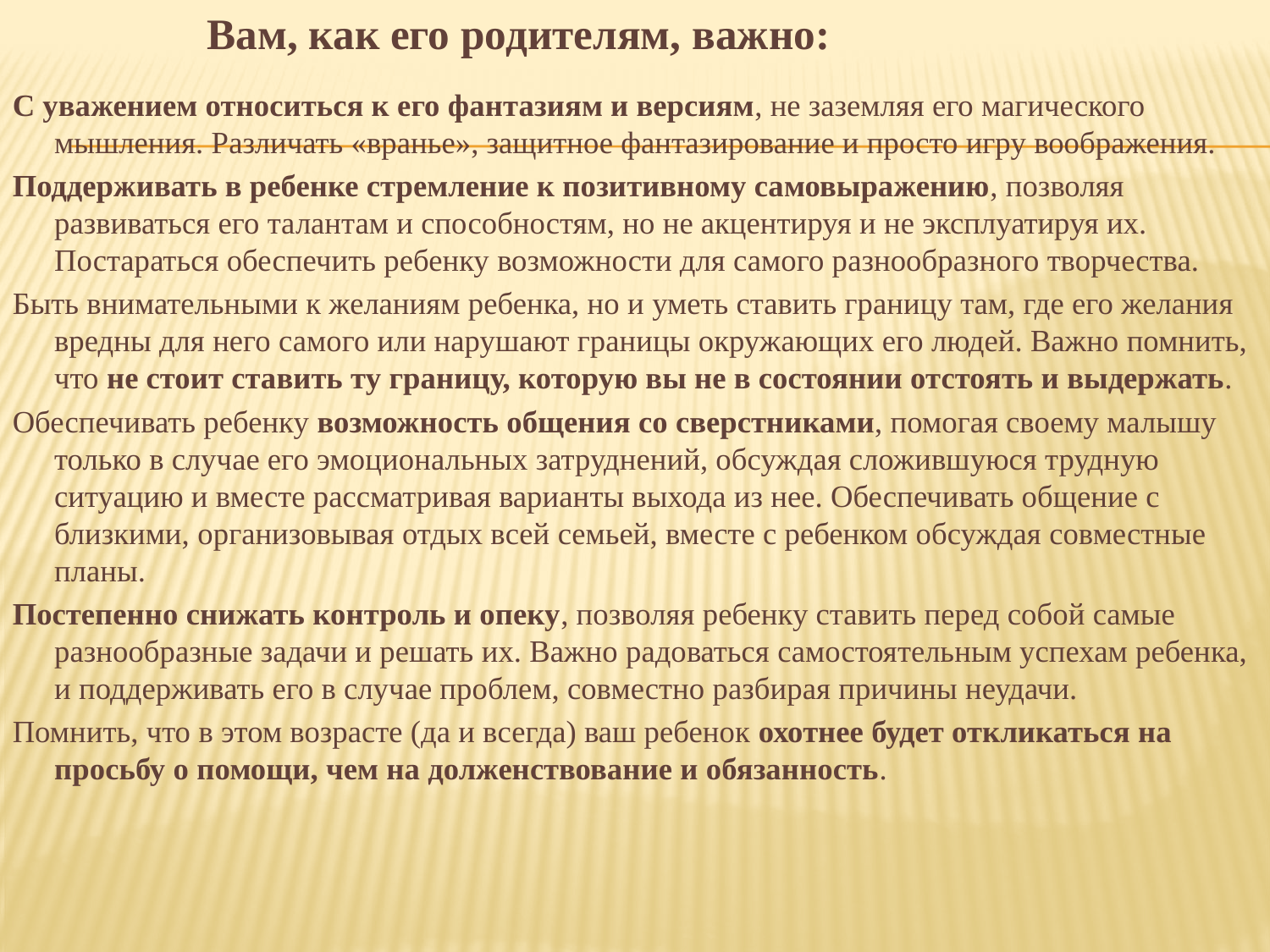

Вам, как его родителям, важно:

С уважением относиться к его фантазиям и версиям, не заземляя его магического мышления. Различать «вранье», защитное фантазирование и просто игру воображения.
Поддерживать в ребенке стремление к позитивному самовыражению, позволяя развиваться его талантам и способностям, но не акцентируя и не эксплуатируя их. Постараться обеспечить ребенку возможности для самого разнообразного творчества.
Быть внимательными к желаниям ребенка, но и уметь ставить границу там, где его желания вредны для него самого или нарушают границы окружающих его людей. Важно помнить, что не стоит ставить ту границу, которую вы не в состоянии отстоять и выдержать.
Обеспечивать ребенку возможность общения со сверстниками, помогая своему малышу только в случае его эмоциональных затруднений, обсуждая сложившуюся трудную ситуацию и вместе рассматривая варианты выхода из нее. Обеспечивать общение с близкими, организовывая отдых всей семьей, вместе с ребенком обсуждая совместные планы.
Постепенно снижать контроль и опеку, позволяя ребенку ставить перед собой самые разнообразные задачи и решать их. Важно радоваться самостоятельным успехам ребенка, и поддерживать его в случае проблем, совместно разбирая причины неудачи.
Помнить, что в этом возрасте (да и всегда) ваш ребенок охотнее будет откликаться на просьбу о помощи, чем на долженствование и обязанность.
#